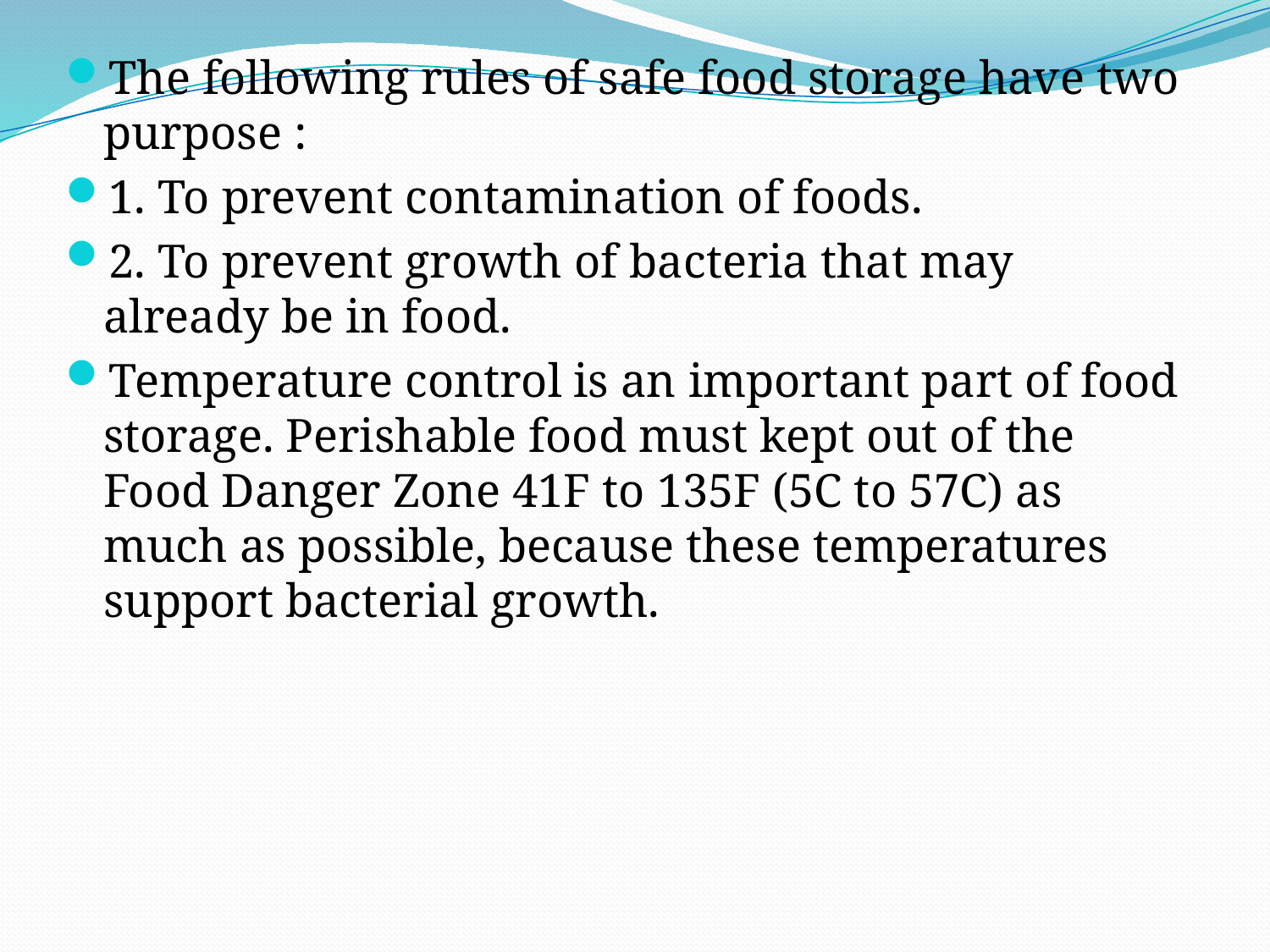

The following rules of safe food storage have two purpose :
1. To prevent contamination of foods.
2. To prevent growth of bacteria that may already be in food.
Temperature control is an important part of food storage. Perishable food must kept out of the Food Danger Zone 41F to 135F (5C to 57C) as much as possible, because these temperatures support bacterial growth.